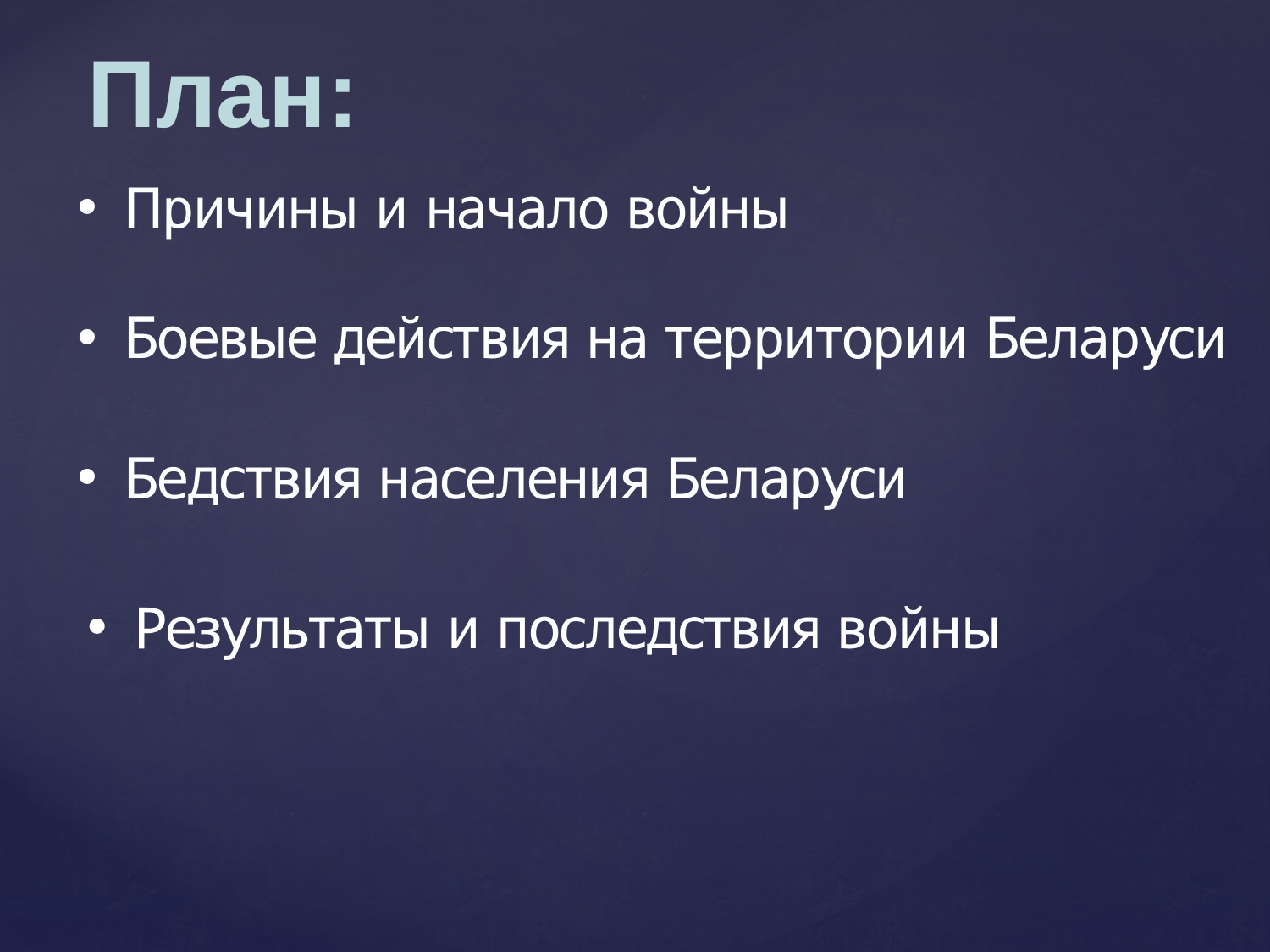

План:
 Причины и начало войны

 Боевые действия на территории Беларуси
 Бедствия населения Беларуси
 Результаты и последствия войны